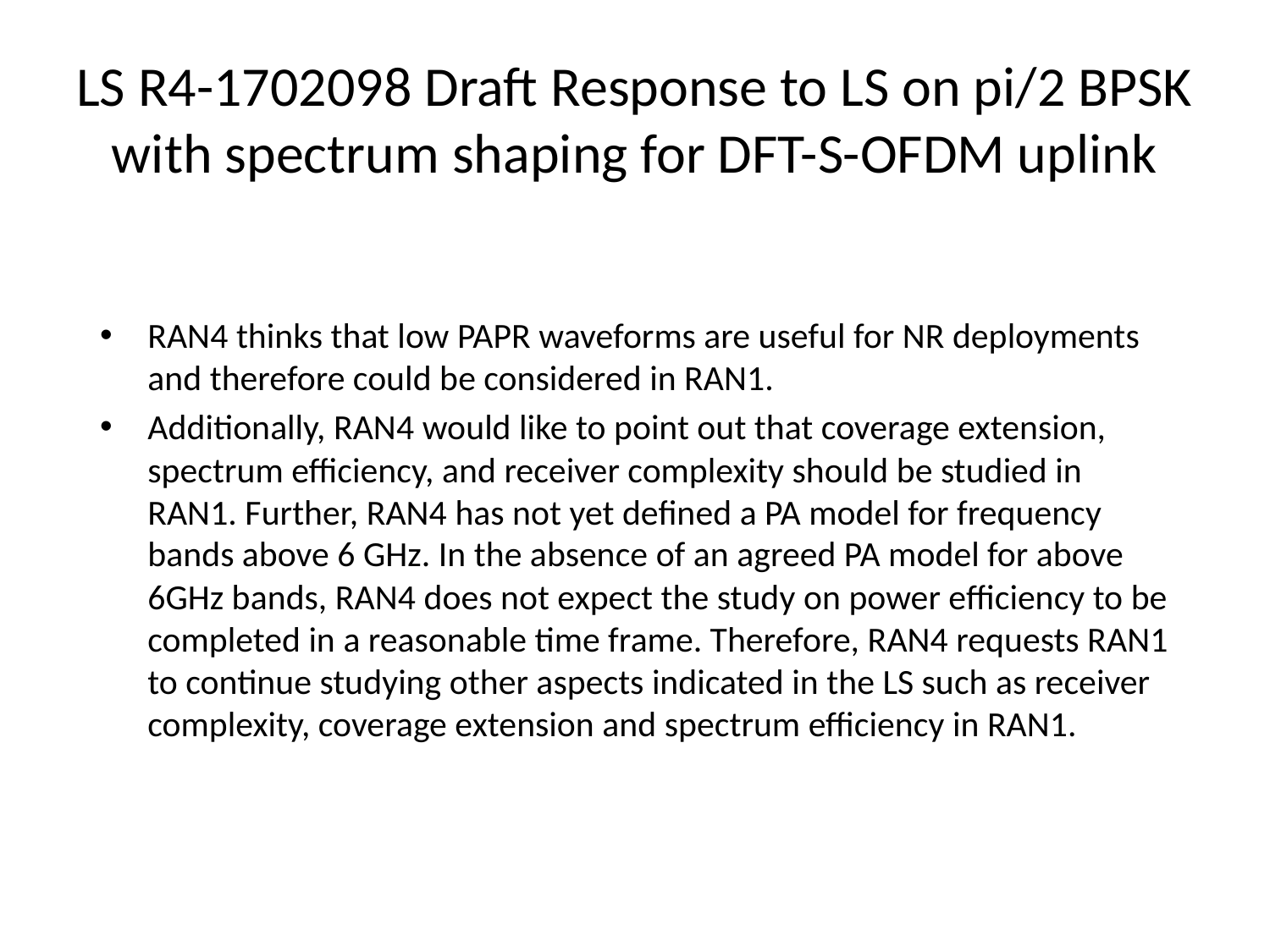

# LS R4-1702098 Draft Response to LS on pi/2 BPSK with spectrum shaping for DFT-S-OFDM uplink
RAN4 thinks that low PAPR waveforms are useful for NR deployments and therefore could be considered in RAN1.
Additionally, RAN4 would like to point out that coverage extension, spectrum efficiency, and receiver complexity should be studied in RAN1. Further, RAN4 has not yet defined a PA model for frequency bands above 6 GHz. In the absence of an agreed PA model for above 6GHz bands, RAN4 does not expect the study on power efficiency to be completed in a reasonable time frame. Therefore, RAN4 requests RAN1 to continue studying other aspects indicated in the LS such as receiver complexity, coverage extension and spectrum efficiency in RAN1.